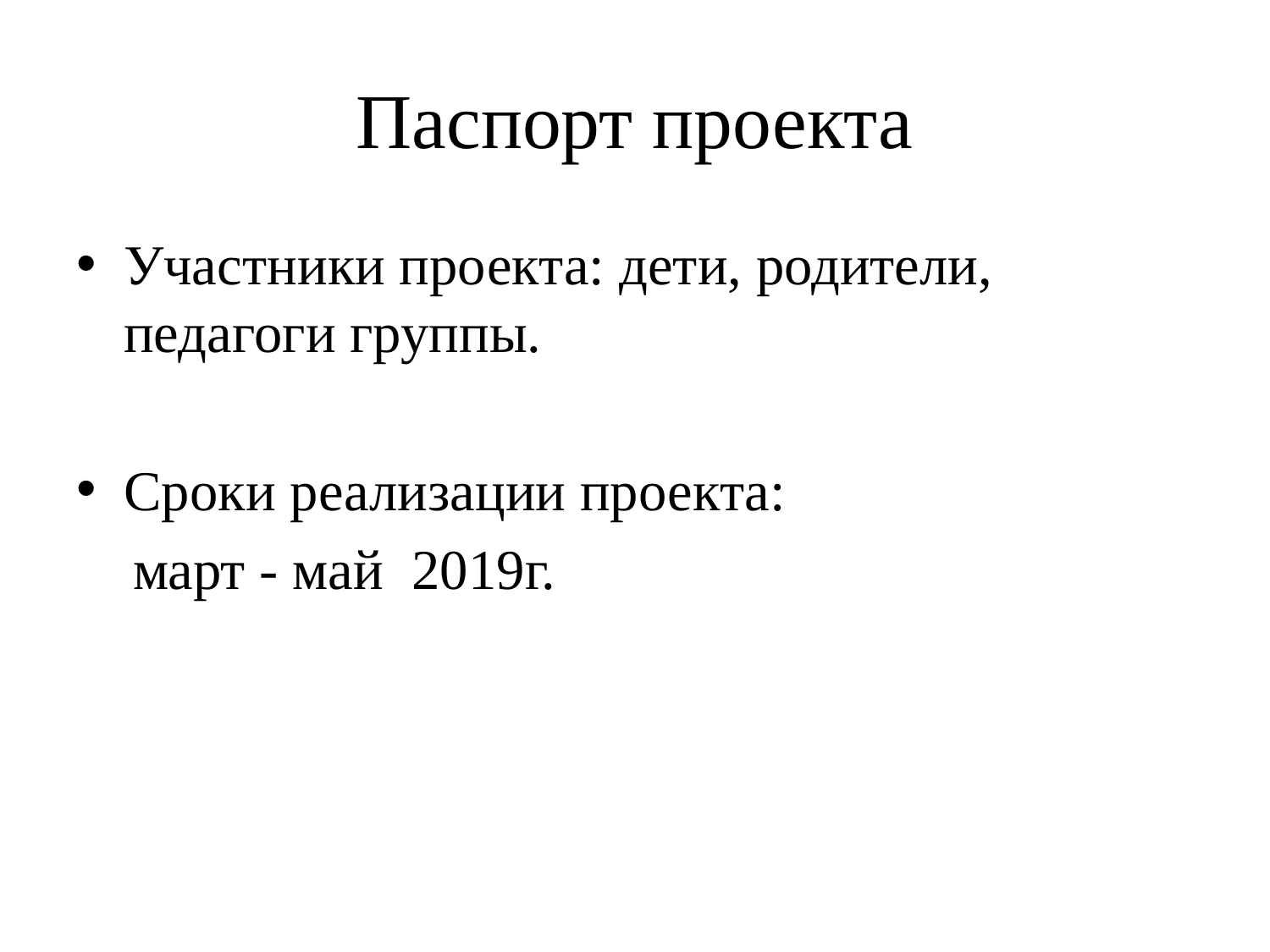

# Паспорт проекта
Участники проекта: дети, родители, педагоги группы.

Сроки реализации проекта:
    март - май  2019г.